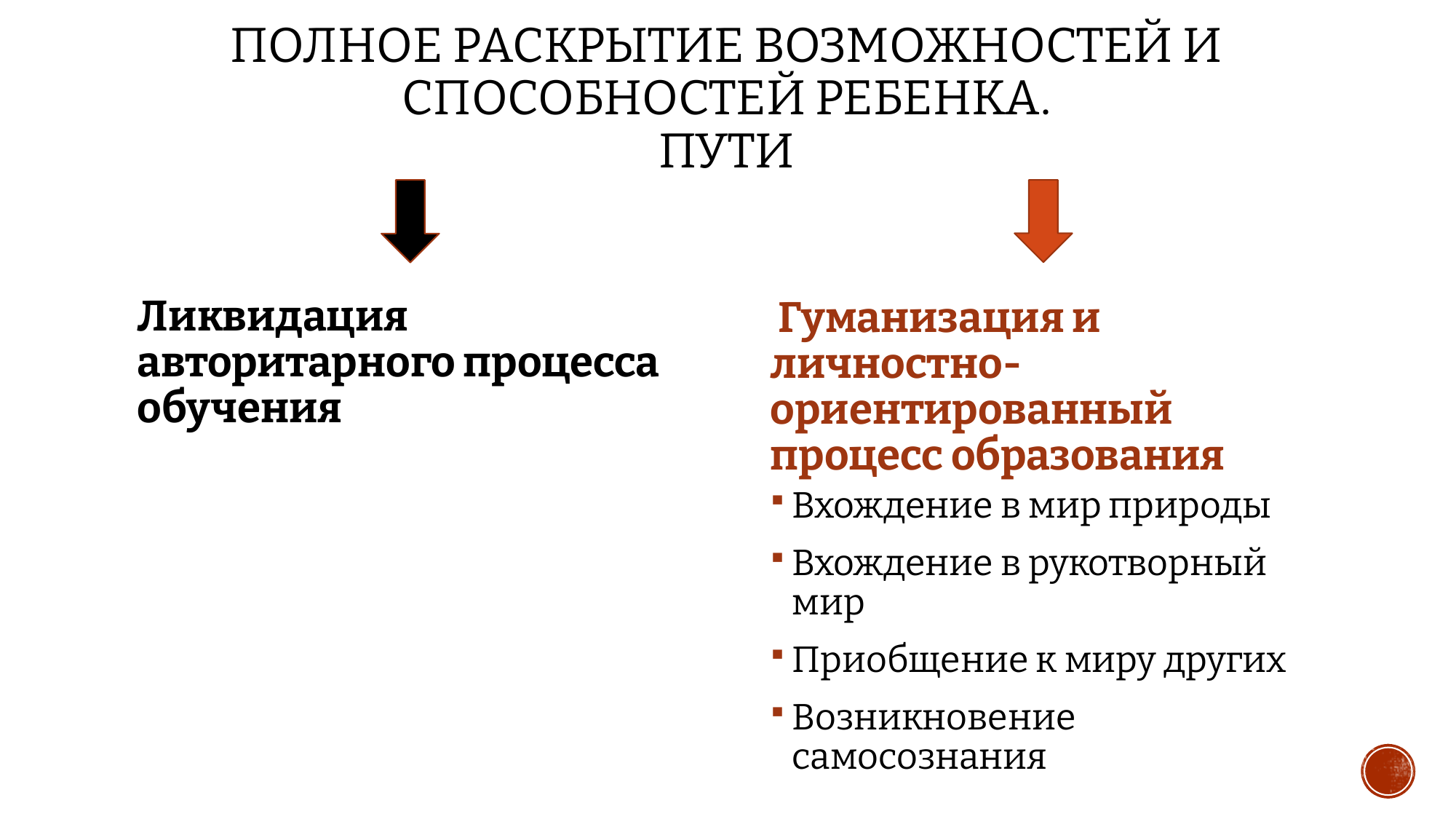

# ПОЛНОЕ РАСКРЫТИЕ ВОЗМОЖНОСТЕЙ И СПОСОБНОСТЕЙ РЕБЕНКА. ПУТИ

Ликвидация авторитарного процесса обучения

 Гуманизация и    личностно-ориентированный процесс образования
Вхождение в мир природы
Вхождение в рукотворный мир
Приобщение к миру других
Возникновение самосознания